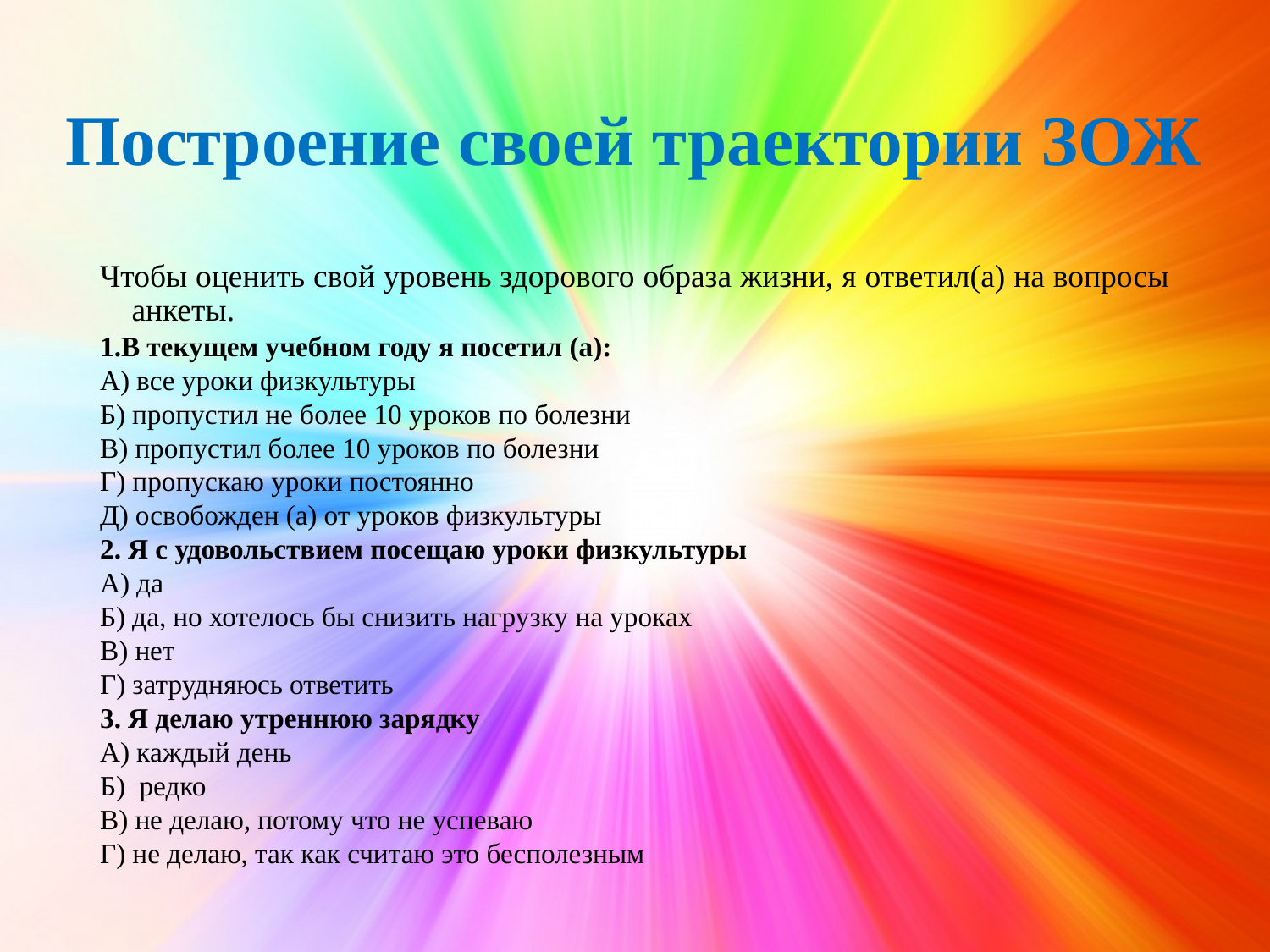

# Построение своей траектории ЗОЖ
Чтобы оценить свой уровень здорового образа жизни, я ответил(а) на вопросы анкеты.
1.В текущем учебном году я посетил (а):
А) все уроки физкультуры
Б) пропустил не более 10 уроков по болезни
В) пропустил более 10 уроков по болезни
Г) пропускаю уроки постоянно
Д) освобожден (а) от уроков физкультуры
2. Я с удовольствием посещаю уроки физкультуры
А) да
Б) да, но хотелось бы снизить нагрузку на уроках
В) нет
Г) затрудняюсь ответить
3. Я делаю утреннюю зарядку
А) каждый день
Б)  редко
В) не делаю, потому что не успеваю
Г) не делаю, так как считаю это бесполезным